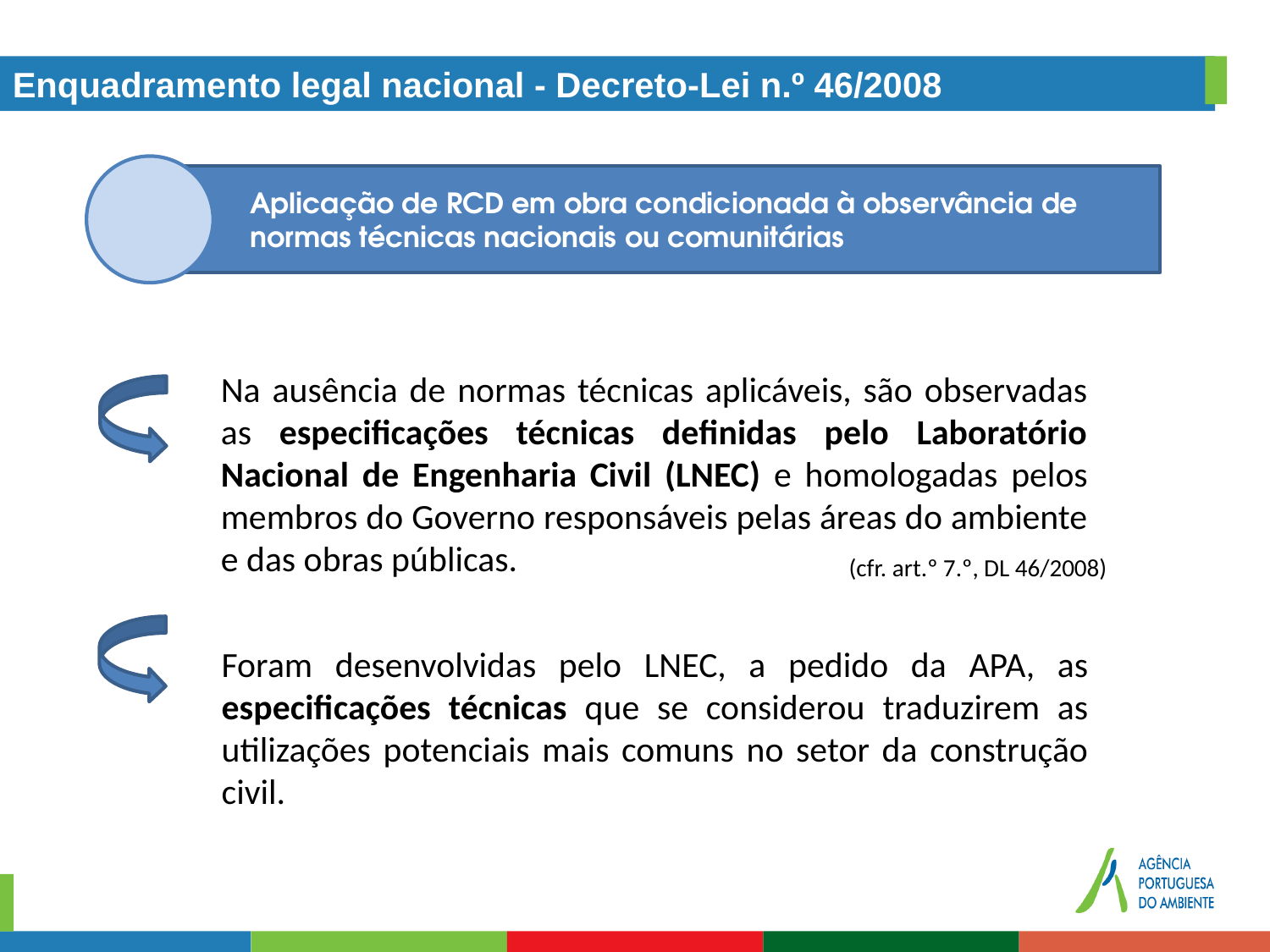

Enquadramento legal nacional - Decreto-Lei n.º 46/2008

Aplicação de RCD em obra condicionada à observância de normas técnicas nacionais ou comunitárias
Na ausência de normas técnicas aplicáveis, são observadas as especificações técnicas definidas pelo Laboratório Nacional de Engenharia Civil (LNEC) e homologadas pelos membros do Governo responsáveis pelas áreas do ambiente e das obras públicas.

(cfr. art.º 7.º, DL 46/2008)

Foram desenvolvidas pelo LNEC, a pedido da APA, as especificações técnicas que se considerou traduzirem as utilizações potenciais mais comuns no setor da construção civil.